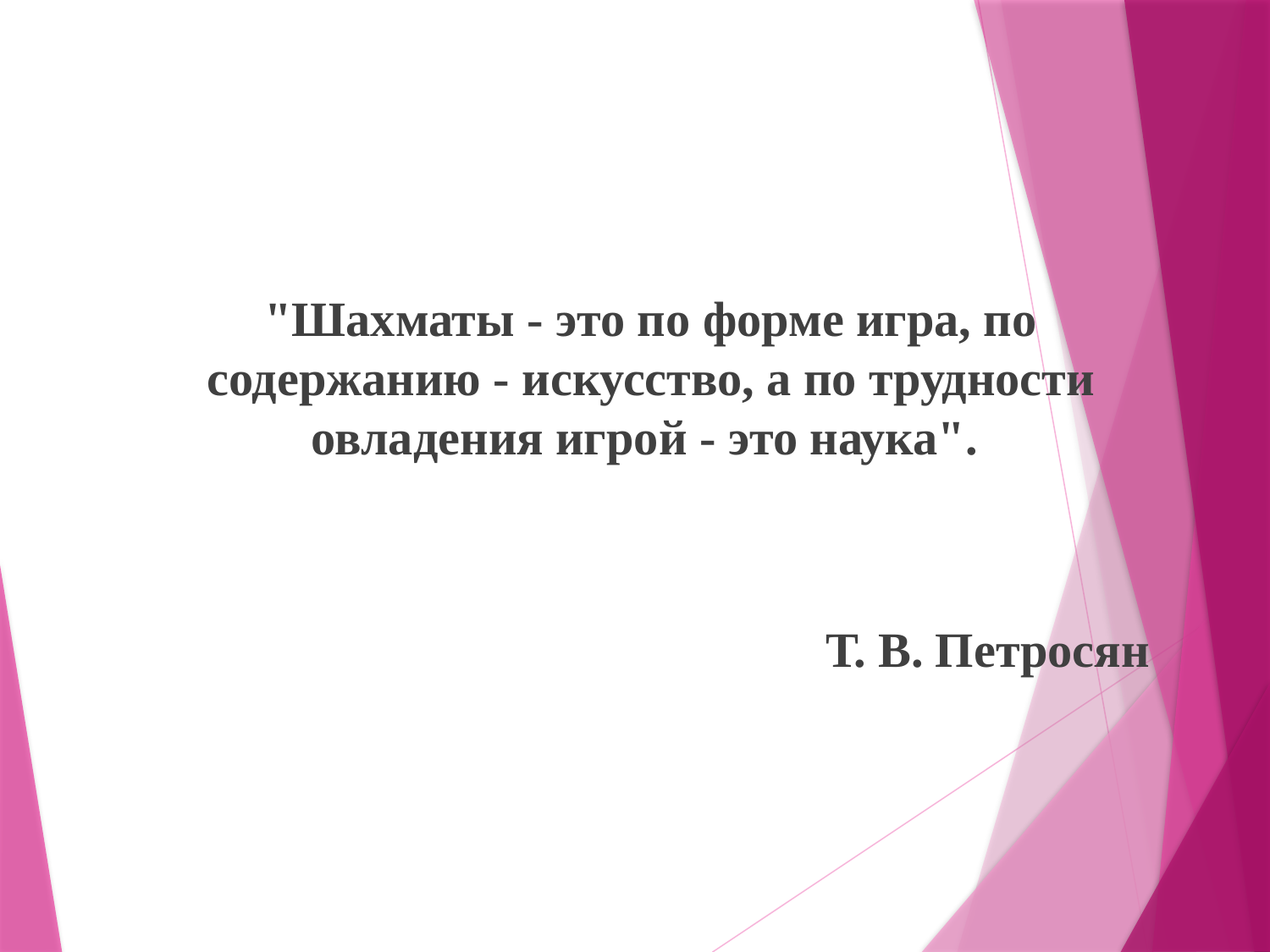

"Шахматы - это по форме игра, по содержанию - искусство, а по трудности овладения игрой - это наука".

   Т. В. Петросян